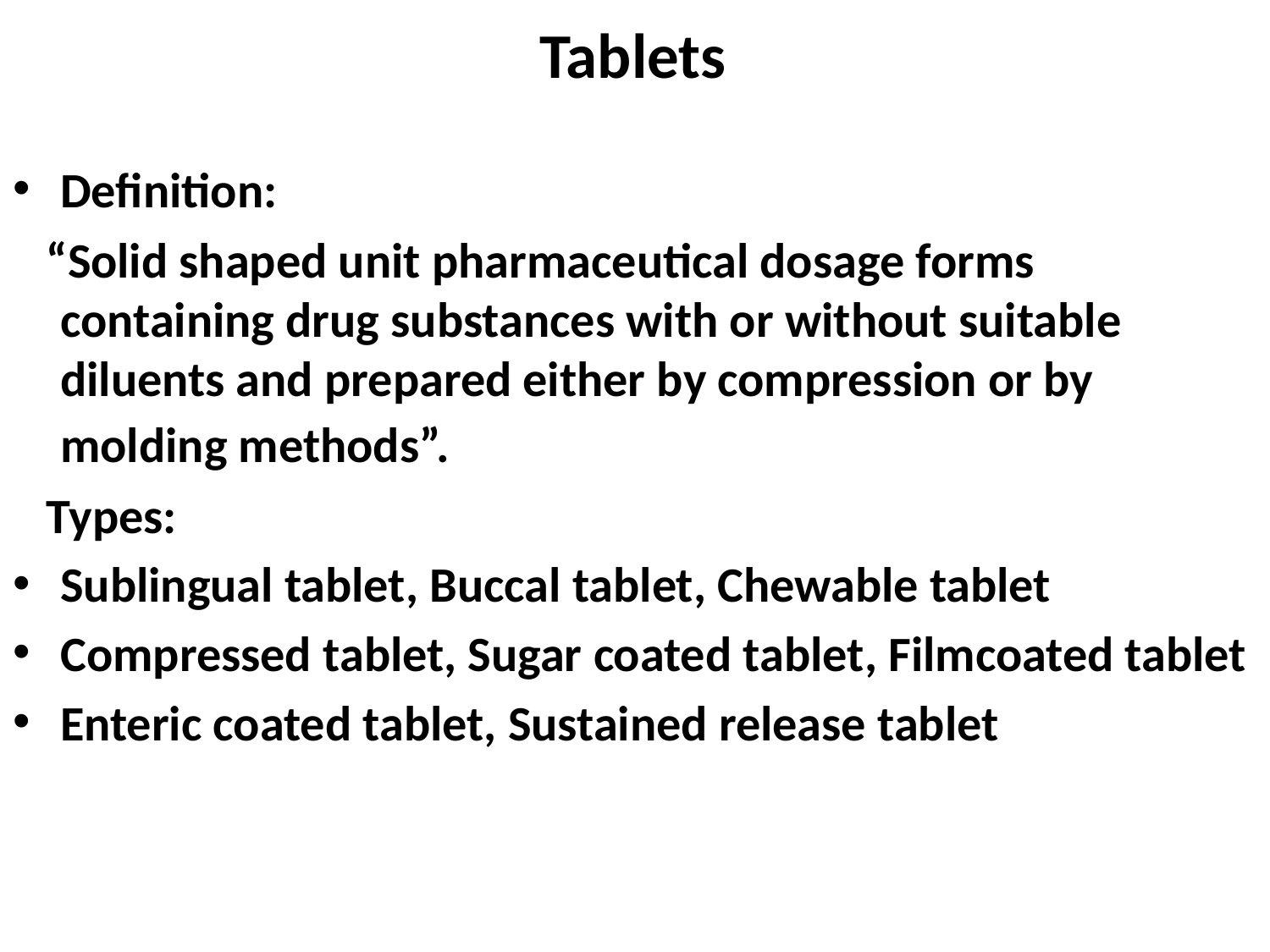

# Tablets

Definition:
   “Solid shaped unit pharmaceutical dosage forms containing drug substances with or without suitable diluents and prepared either by compression or by molding methods”.
   Types:
Sublingual tablet, Buccal tablet, Chewable tablet
Compressed tablet, Sugar coated tablet, Filmcoated tablet
Enteric coated tablet, Sustained release tablet